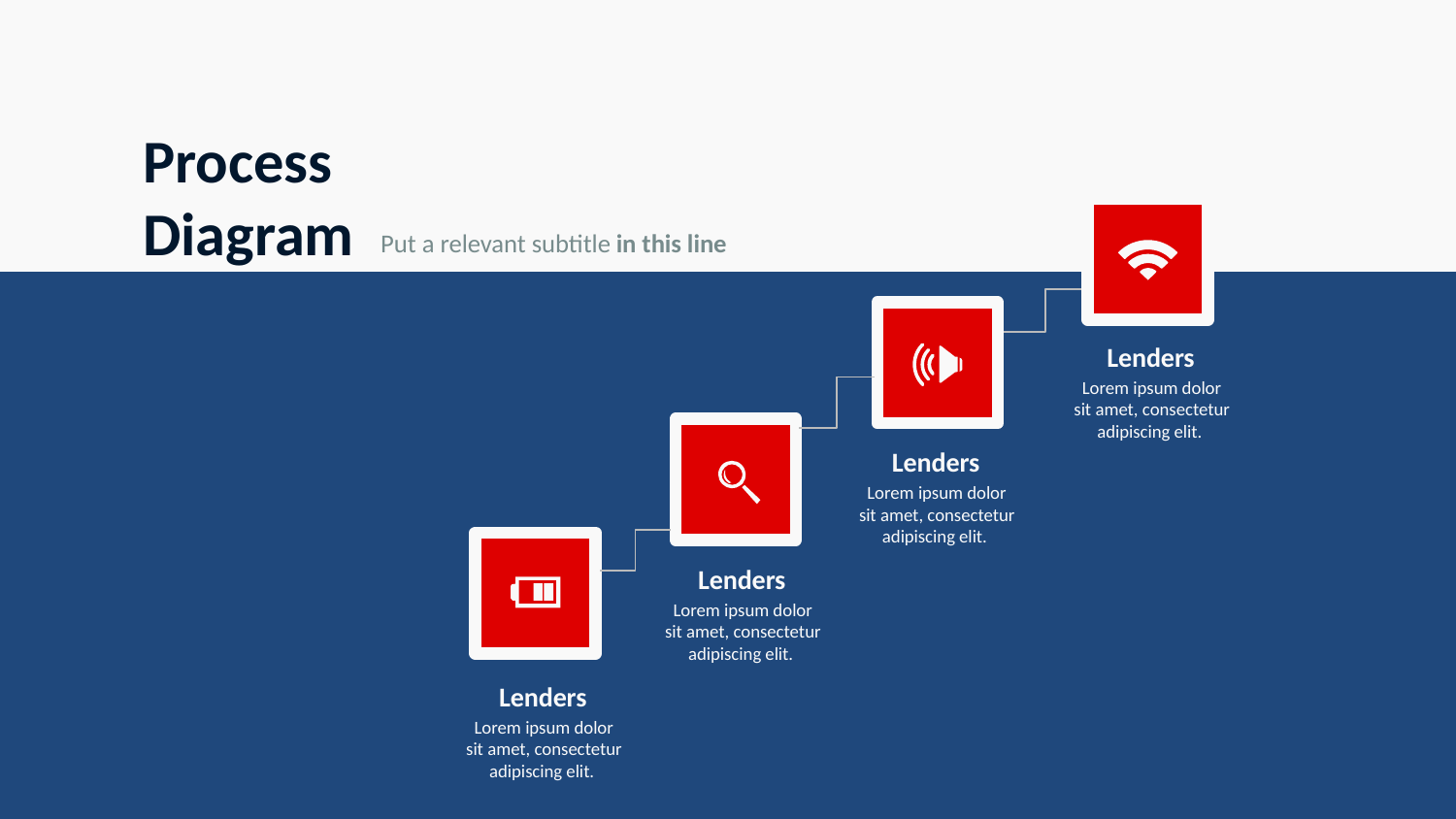

Process Diagram

Put a relevant subtitle in this line

Lenders
Lorem ipsum dolor sit amet, consectetur adipiscing elit.

Lenders
Lorem ipsum dolor sit amet, consectetur adipiscing elit.

Lenders
Lorem ipsum dolor sit amet, consectetur adipiscing elit.

Lenders
Lorem ipsum dolor sit amet, consectetur adipiscing elit.